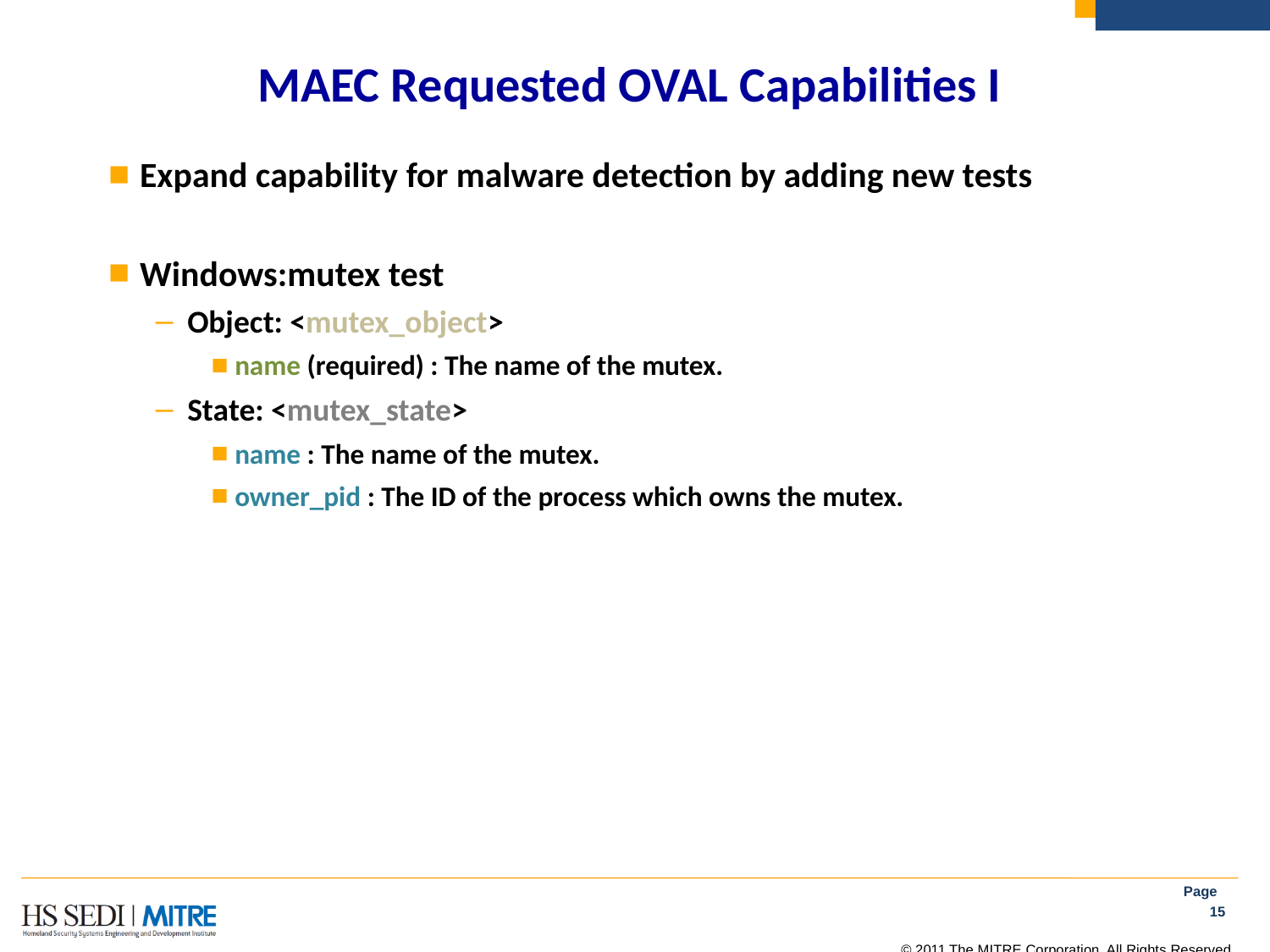

# MAEC Requested OVAL Capabilities I
Expand capability for malware detection by adding new tests

Windows:mutex test
Object: <mutex_object>
name (required) : The name of the mutex.
State: <mutex_state>
name : The name of the mutex.
owner_pid : The ID of the process which owns the mutex.
Page  15